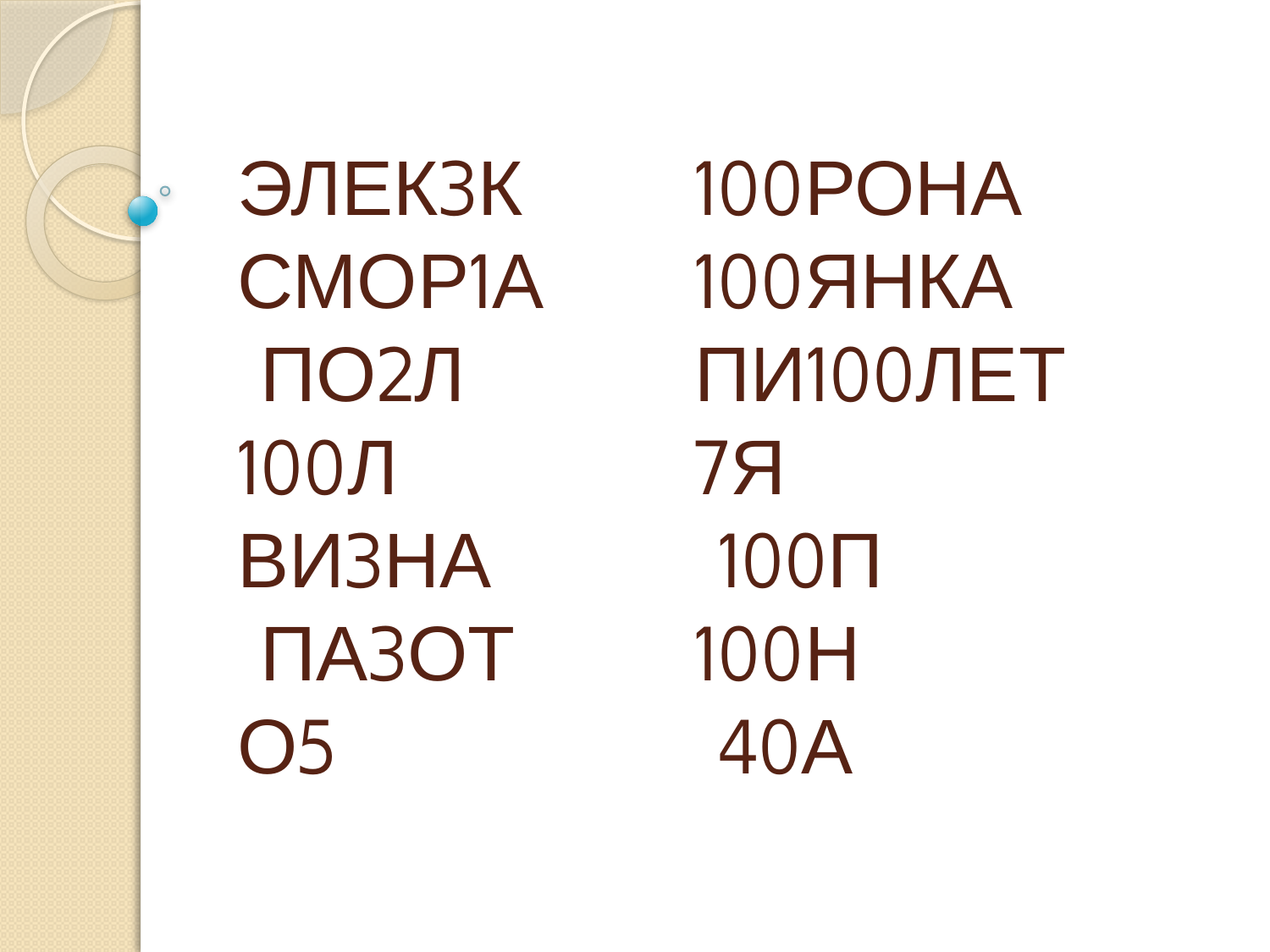

# ЭЛЕК3К СМОР1А ПО2Л 100Л ВИ3НА ПА3ОТ О5 100РОНА 100ЯНКА ПИ100ЛЕТ 7Я 100П 100Н 40А